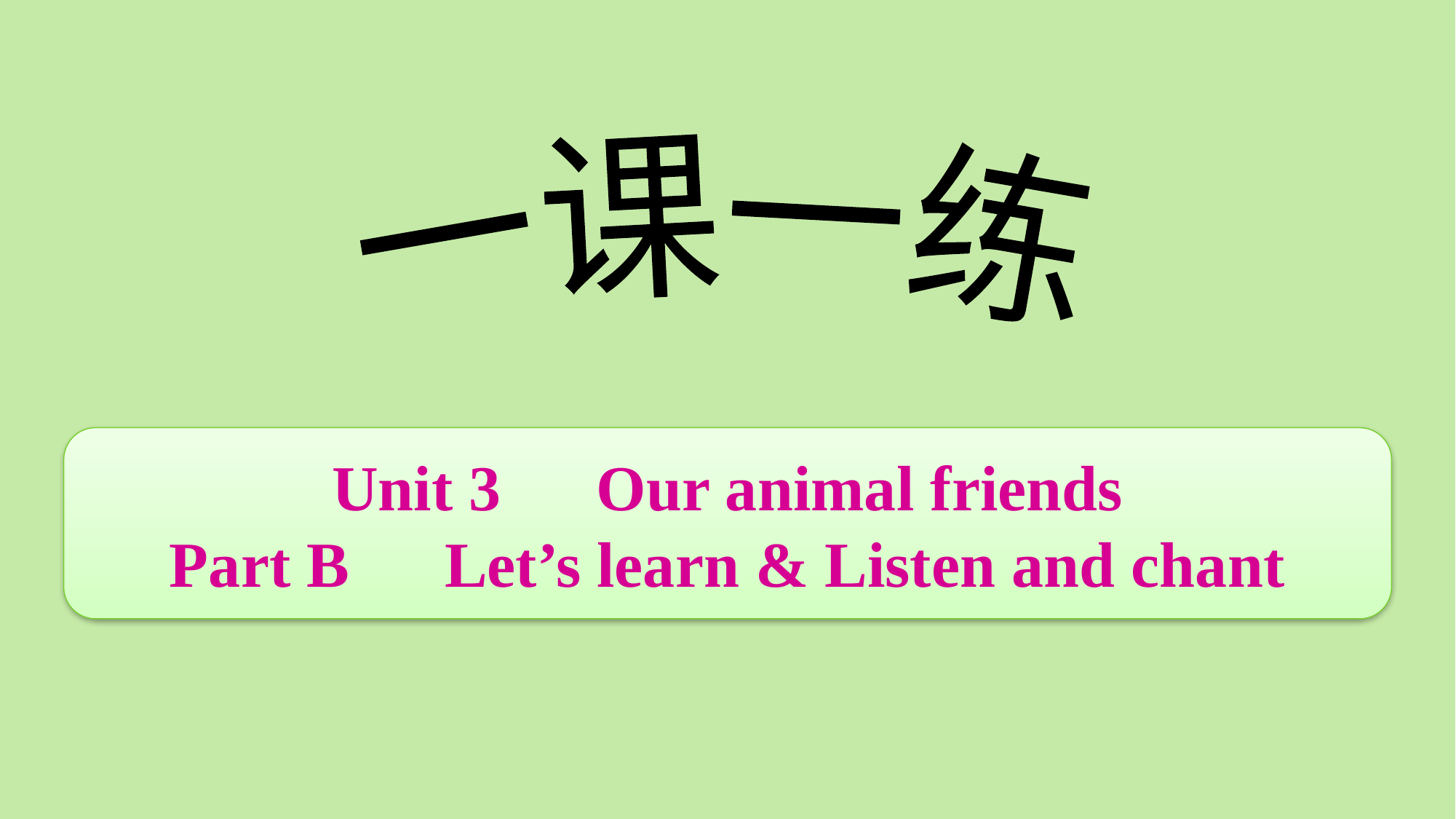

Unit 3　Our animal friends
Part B　Let’s learn & Listen and chant